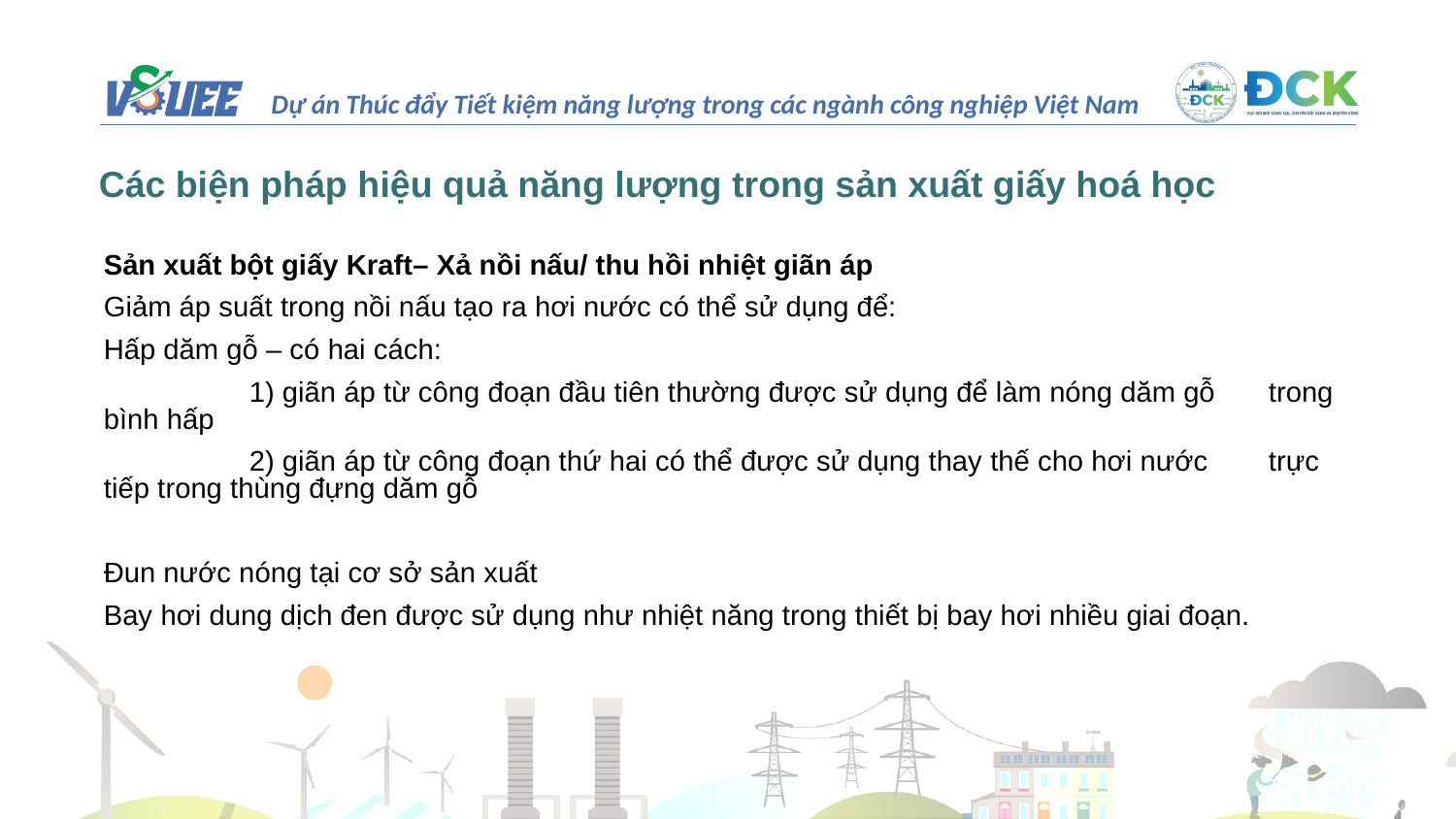

# Các biện pháp hiệu quả năng lượng trong sản xuất giấy hoá học
Sản xuất bột giấy Kraft– Xả nồi nấu/ thu hồi nhiệt giãn áp
Giảm áp suất trong nồi nấu tạo ra hơi nước có thể sử dụng để:
Hấp dăm gỗ – có hai cách:
	1) giãn áp từ công đoạn đầu tiên thường được sử dụng để làm nóng dăm gỗ 	trong bình hấp
	2) giãn áp từ công đoạn thứ hai có thể được sử dụng thay thế cho hơi nước 	trực tiếp trong thùng đựng dăm gỗ

Đun nước nóng tại cơ sở sản xuất
Bay hơi dung dịch đen được sử dụng như nhiệt năng trong thiết bị bay hơi nhiều giai đoạn.